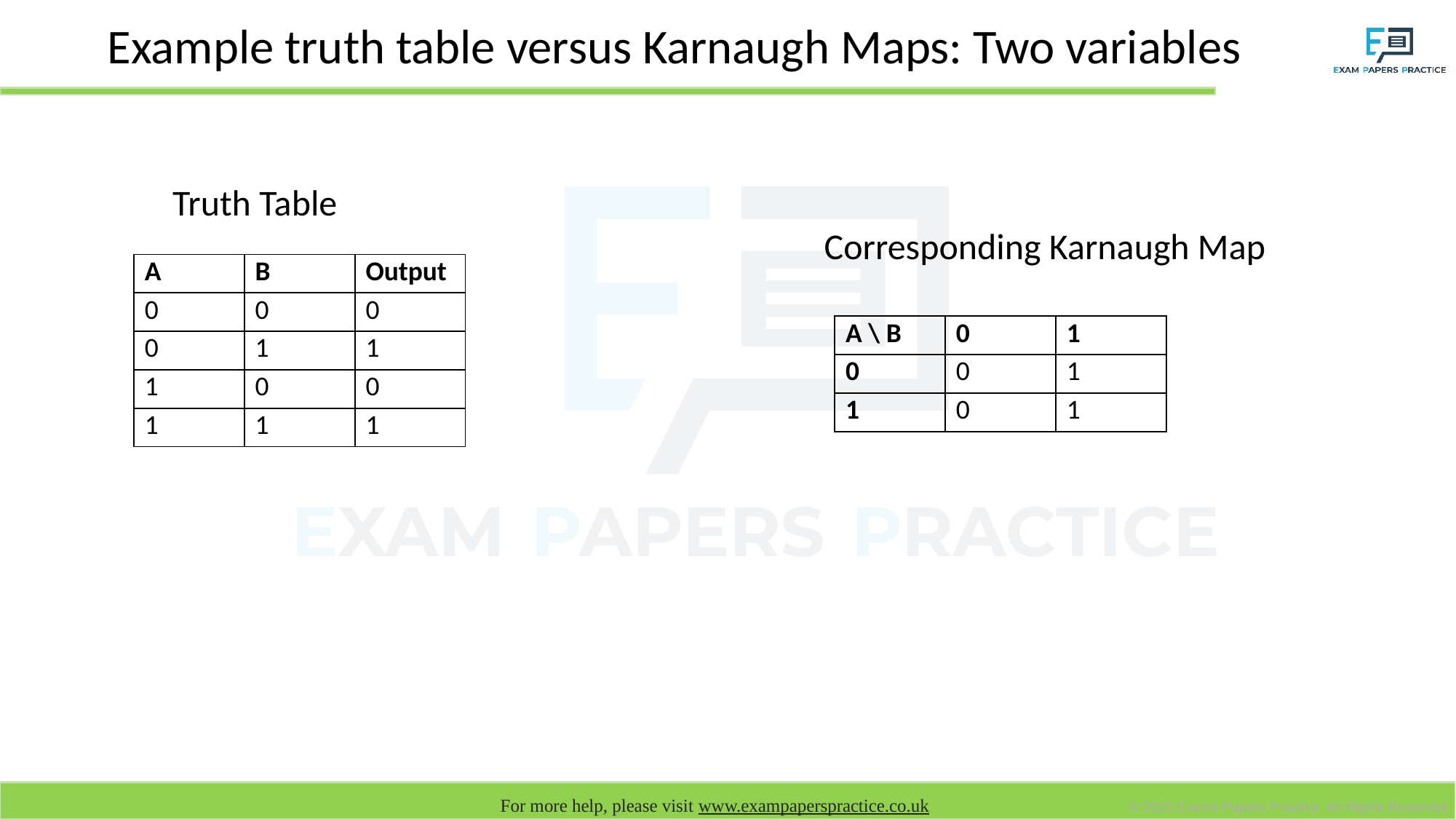

# Example truth table versus Karnaugh Maps: Two variables
Truth Table
Corresponding Karnaugh Map
| A | B | Output |
| --- | --- | --- |
| 0 | 0 | 0 |
| 0 | 1 | 1 |
| 1 | 0 | 0 |
| 1 | 1 | 1 |
| A \ B | 0 | 1 |
| --- | --- | --- |
| 0 | 0 | 1 |
| 1 | 0 | 1 |